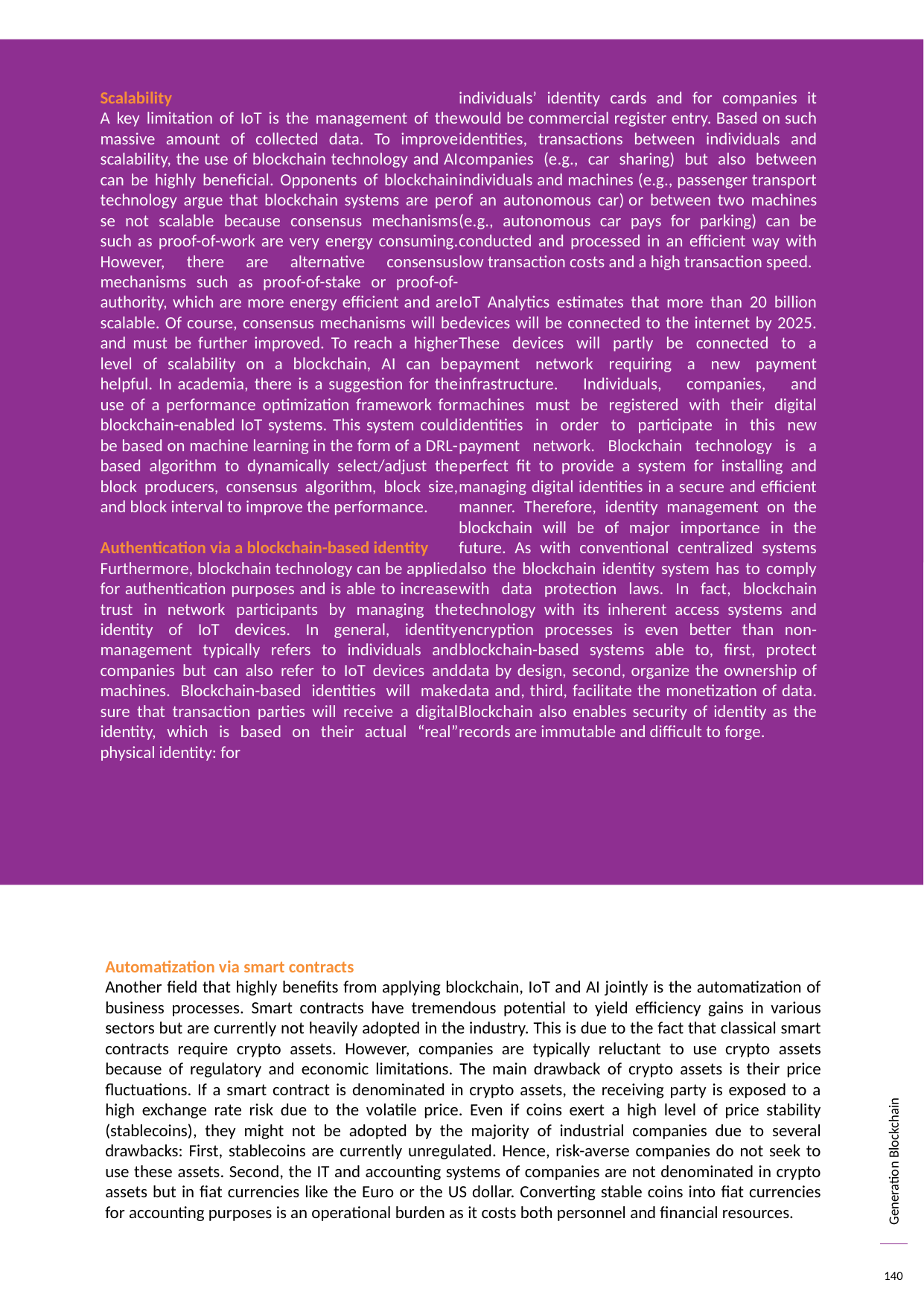

Scalability
A key limitation of IoT is the management of the massive amount of collected data. To improve scalability, the use of blockchain technology and AI can be highly beneficial. Opponents of blockchain technology argue that blockchain systems are per se not scalable because consensus mechanisms such as proof-of-work are very energy consuming. However, there are alternative consensus mechanisms such as proof-of-stake or proof-of-authority, which are more energy efficient and are scalable. Of course, consensus mechanisms will be and must be further improved. To reach a higher level of scalability on a blockchain, AI can be helpful. In academia, there is a suggestion for the use of a performance optimization framework for blockchain-enabled IoT systems. This system could be based on machine learning in the form of a DRL-based algorithm to dynamically select/adjust the block producers, consensus algorithm, block size, and block interval to improve the performance.

Authentication via a blockchain-based identity
Furthermore, blockchain technology can be applied for authentication purposes and is able to increase trust in network participants by managing the identity of IoT devices. In general, identity management typically refers to individuals and companies but can also refer to IoT devices and machines. Blockchain-based identities will make sure that transaction parties will receive a digital identity, which is based on their actual “real” physical identity: for

individuals’ identity cards and for companies it would be commercial register entry. Based on such identities, transactions between individuals and companies (e.g., car sharing) but also between individuals and machines (e.g., passenger transport of an autonomous car) or between two machines (e.g., autonomous car pays for parking) can be conducted and processed in an efficient way with low transaction costs and a high transaction speed.

IoT Analytics estimates that more than 20 billion devices will be connected to the internet by 2025. These devices will partly be connected to a payment network requiring a new payment infrastructure. Individuals, companies, and machines must be registered with their digital identities in order to participate in this new payment network. Blockchain technology is a perfect fit to provide a system for installing and managing digital identities in a secure and efficient manner. Therefore, identity management on the blockchain will be of major importance in the future. As with conventional centralized systems also the blockchain identity system has to comply with data protection laws. In fact, blockchain technology with its inherent access systems and encryption processes is even better than non-blockchain-based systems able to, first, protect data by design, second, organize the ownership of data and, third, facilitate the monetization of data. Blockchain also enables security of identity as the records are immutable and difficult to forge.

Automatization via smart contracts
Another field that highly benefits from applying blockchain, IoT and AI jointly is the automatization of business processes. Smart contracts have tremendous potential to yield efficiency gains in various sectors but are currently not heavily adopted in the industry. This is due to the fact that classical smart contracts require crypto assets. However, companies are typically reluctant to use crypto assets because of regulatory and economic limitations. The main drawback of crypto assets is their price fluctuations. If a smart contract is denominated in crypto assets, the receiving party is exposed to a high exchange rate risk due to the volatile price. Even if coins exert a high level of price stability (stablecoins), they might not be adopted by the majority of industrial companies due to several drawbacks: First, stablecoins are currently unregulated. Hence, risk-averse companies do not seek to use these assets. Second, the IT and accounting systems of companies are not denominated in crypto assets but in fiat currencies like the Euro or the US dollar. Converting stable coins into fiat currencies for accounting purposes is an operational burden as it costs both personnel and financial resources.
140